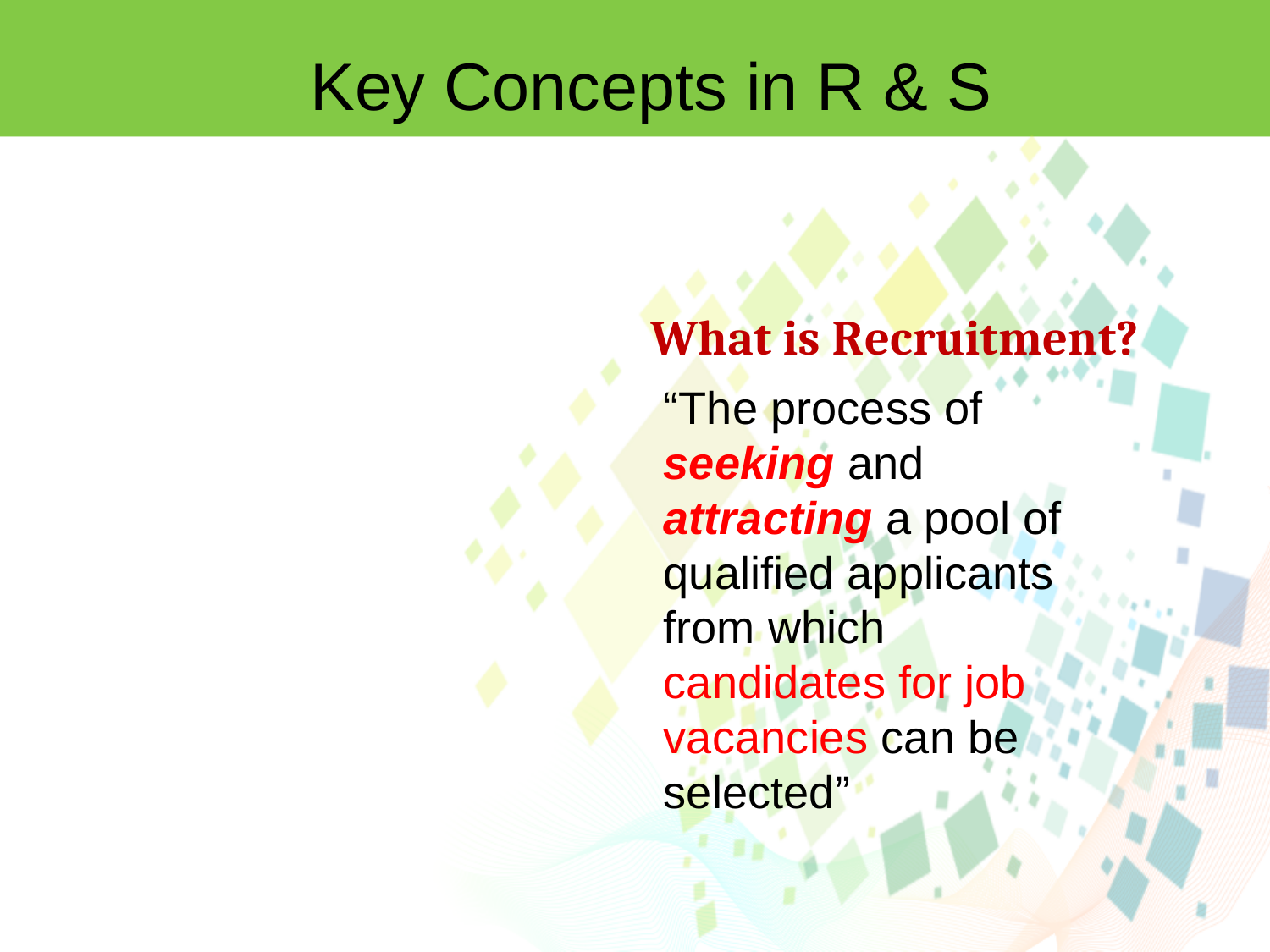

Key Concepts in R & S
What is Recruitment?
“The process of seeking and attracting a pool of qualified applicants from which candidates for job vacancies can be selected”